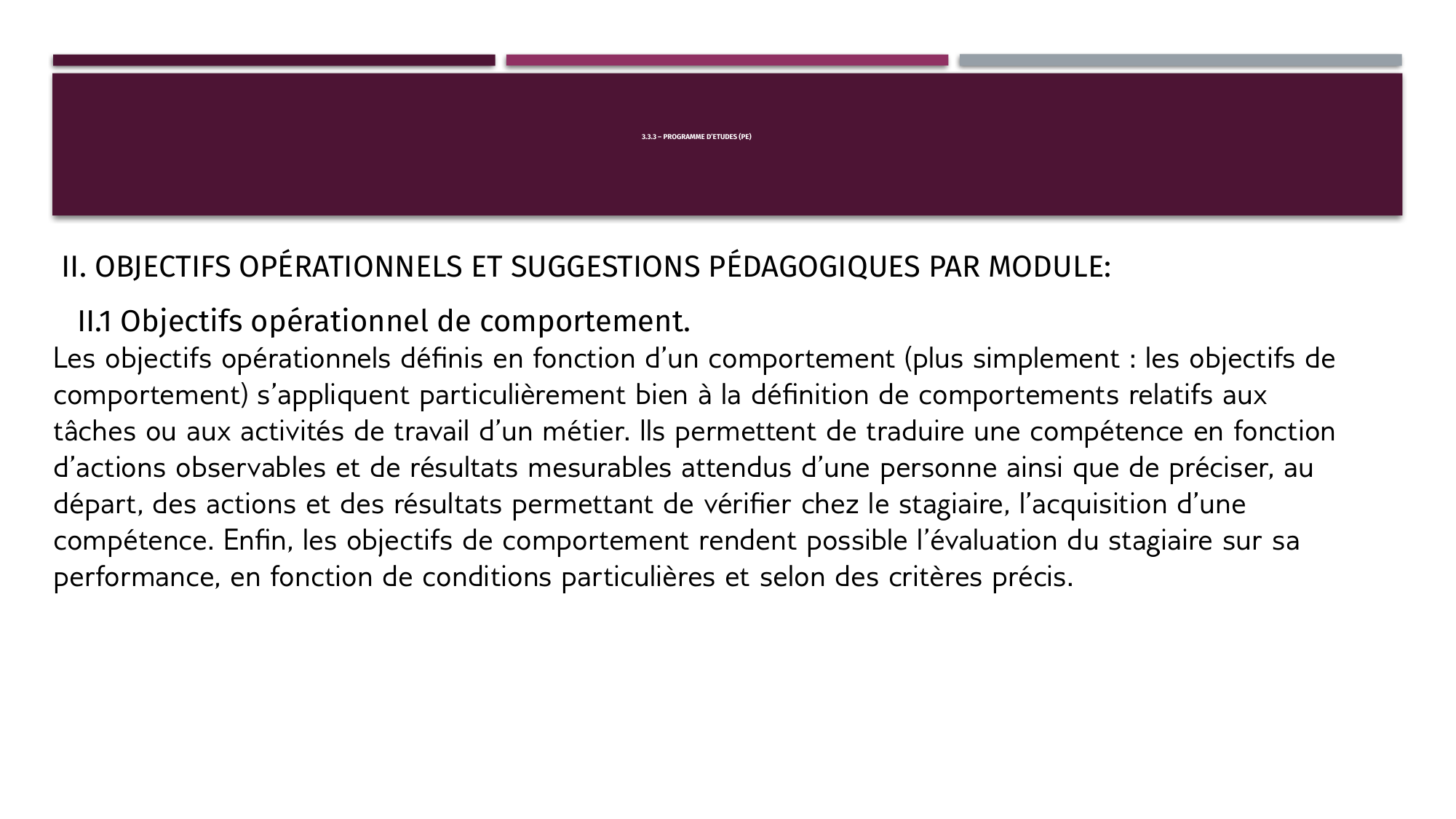

# 3.3.3 – PROGRAMME D’ETUDES (PE)

 II. OBJECTIFS OPÉRATIONNELS ET SUGGESTIONS PÉDAGOGIQUES PAR MODULE:
   II.1 Objectifs opérationnel de comportement.
Les objectifs opérationnels définis en fonction d’un comportement (plus simplement : les objectifs de comportement) s’appliquent particulièrement bien à la définition de comportements relatifs aux tâches ou aux activités de travail d’un métier. Ils permettent de traduire une compétence en fonction d’actions observables et de résultats mesurables attendus d’une personne ainsi que de préciser, au départ, des actions et des résultats permettant de vérifier chez le stagiaire, l’acquisition d’une compétence. Enfin, les objectifs de comportement rendent possible l’évaluation du stagiaire sur sa performance, en fonction de conditions particulières et selon des critères précis.